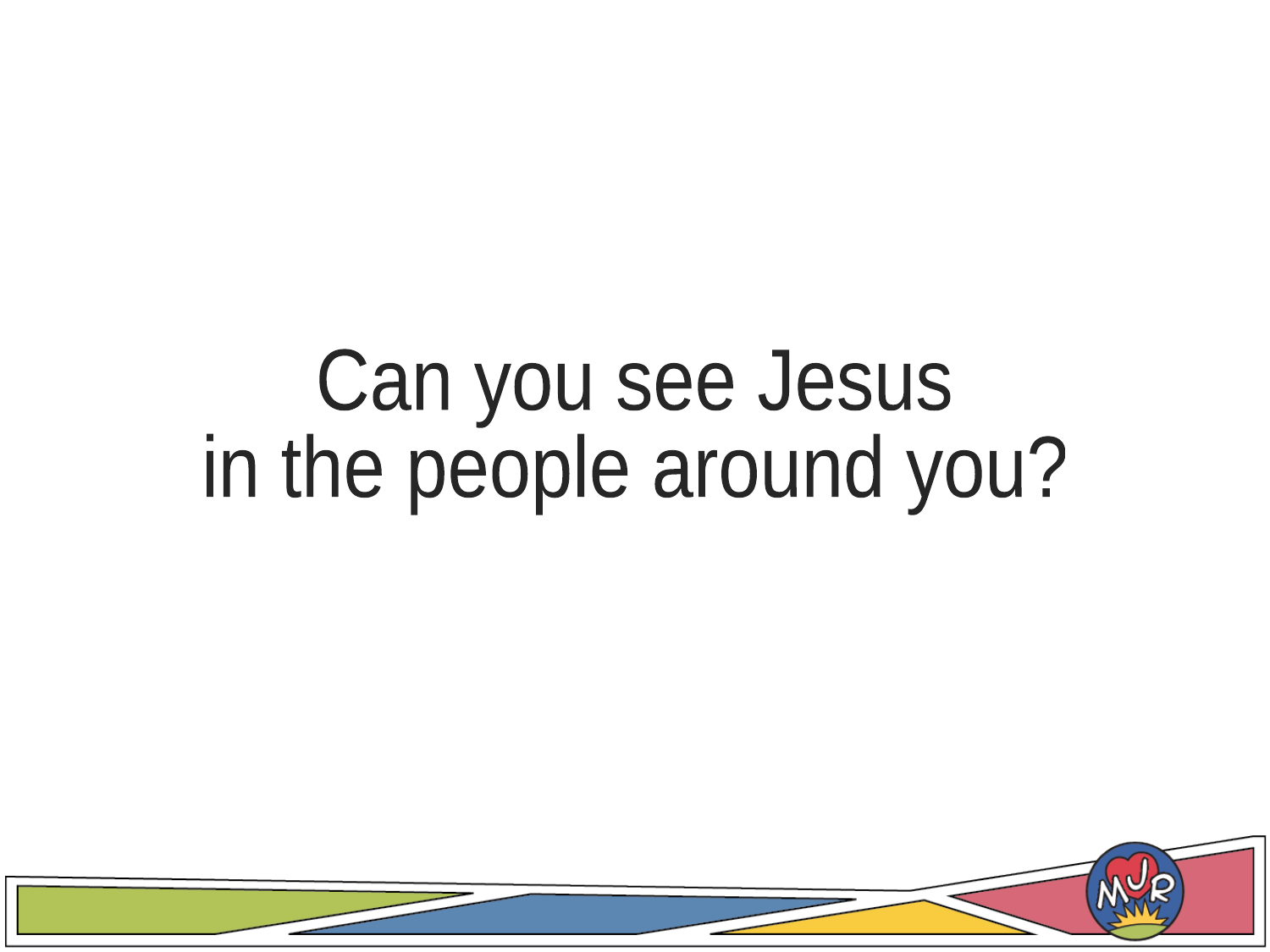

Can you see Jesus
in the people around you?